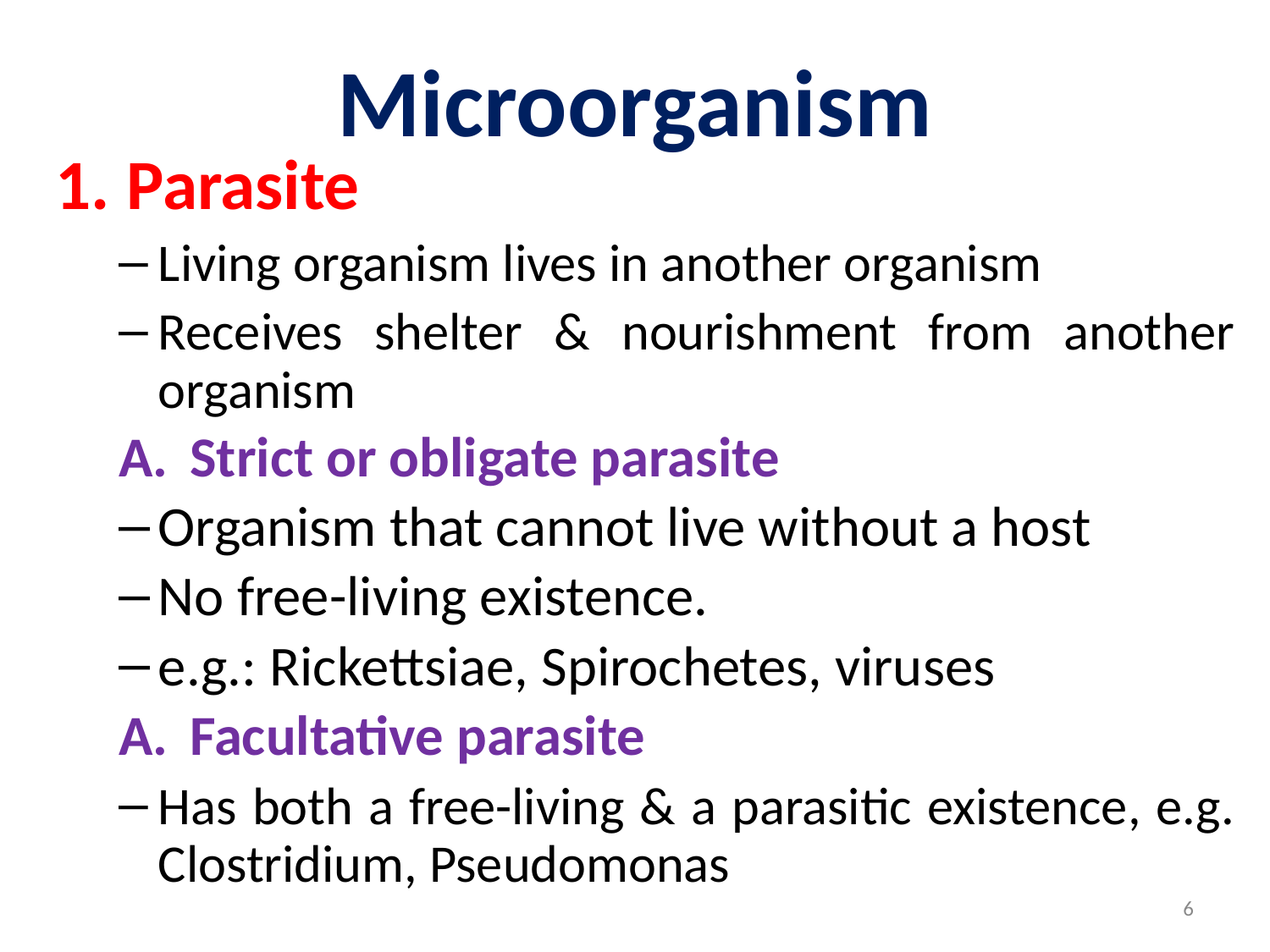

# Microorganism
Parasite
Living organism lives in another organism
Receives shelter & nourishment from another organism
Strict or obligate parasite
Organism that cannot live without a host
No free-living existence.
e.g.: Rickettsiae, Spirochetes, viruses
Facultative parasite
Has both a free-living & a parasitic existence, e.g. Clostridium, Pseudomonas

6